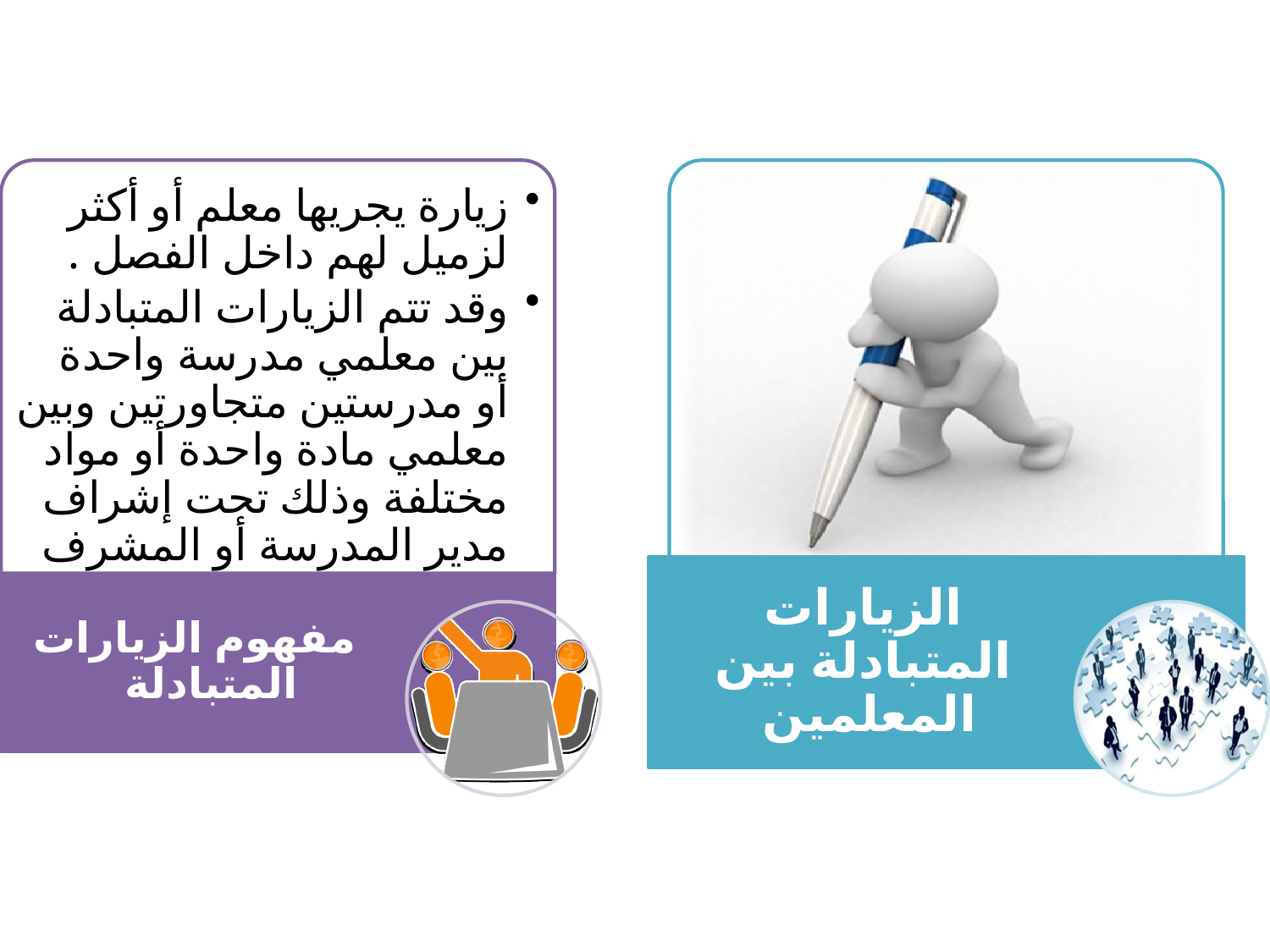

زيارة يجريها معلم أو أكثر لزميل لهم داخل الفصل .
وقد تتم الزيارات المتبادلة بين معلمي مدرسة واحدة أو مدرستين متجاورتين وبين معلمي مادة واحدة أو مواد مختلفة وذلك تحت إشراف مدير المدرسة أو المشرف التربوي
 مفهوم الزيارات المتبادلة
الزيارات المتبادلة بين المعلمين